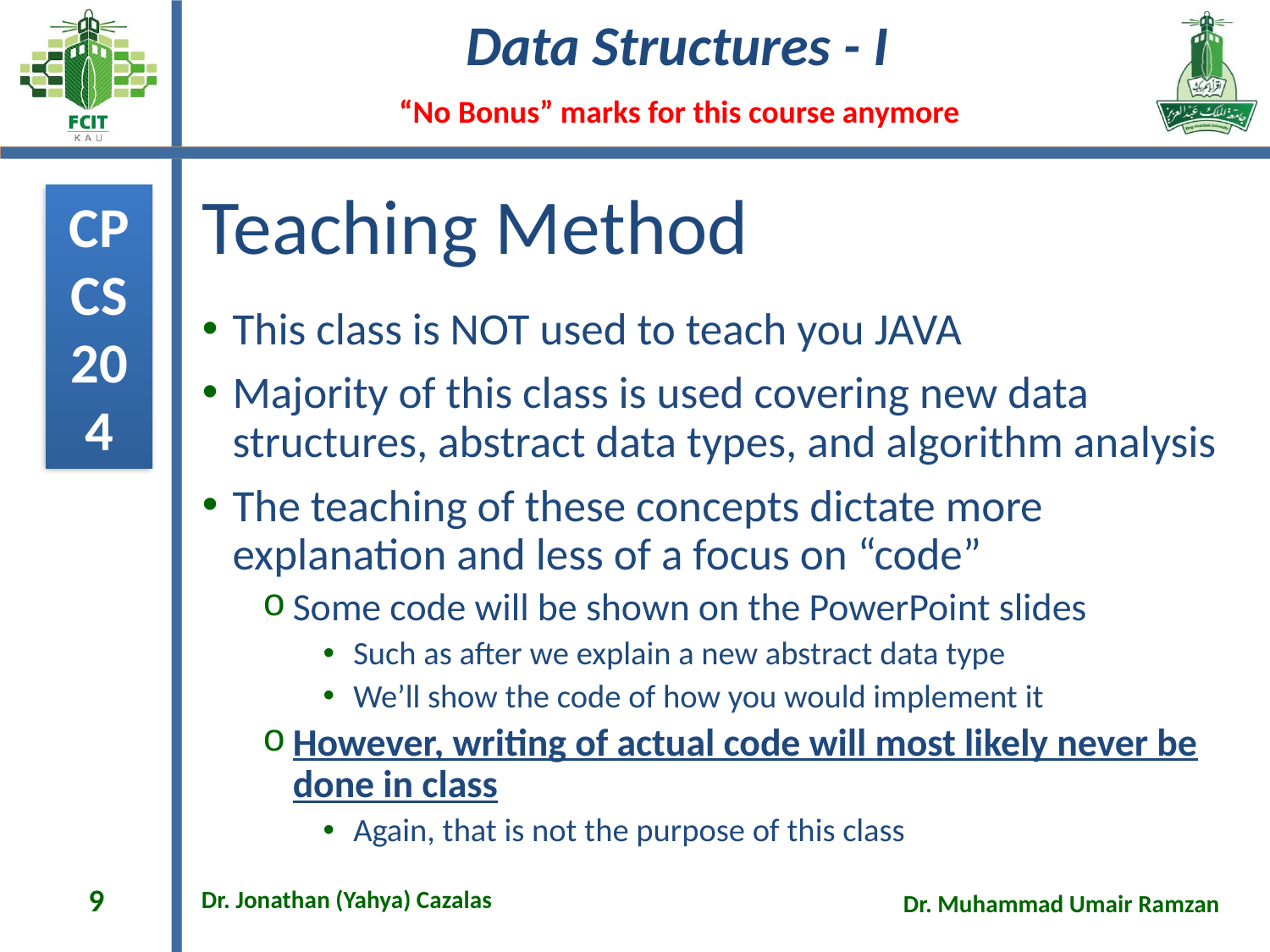

# Teaching Method
This class is NOT used to teach you JAVA
Majority of this class is used covering new data structures, abstract data types, and algorithm analysis
The teaching of these concepts dictate more explanation and less of a focus on “code”
Some code will be shown on the PowerPoint slides
Such as after we explain a new abstract data type
We’ll show the code of how you would implement it
However, writing of actual code will most likely never be done in class
Again, that is not the purpose of this class

9